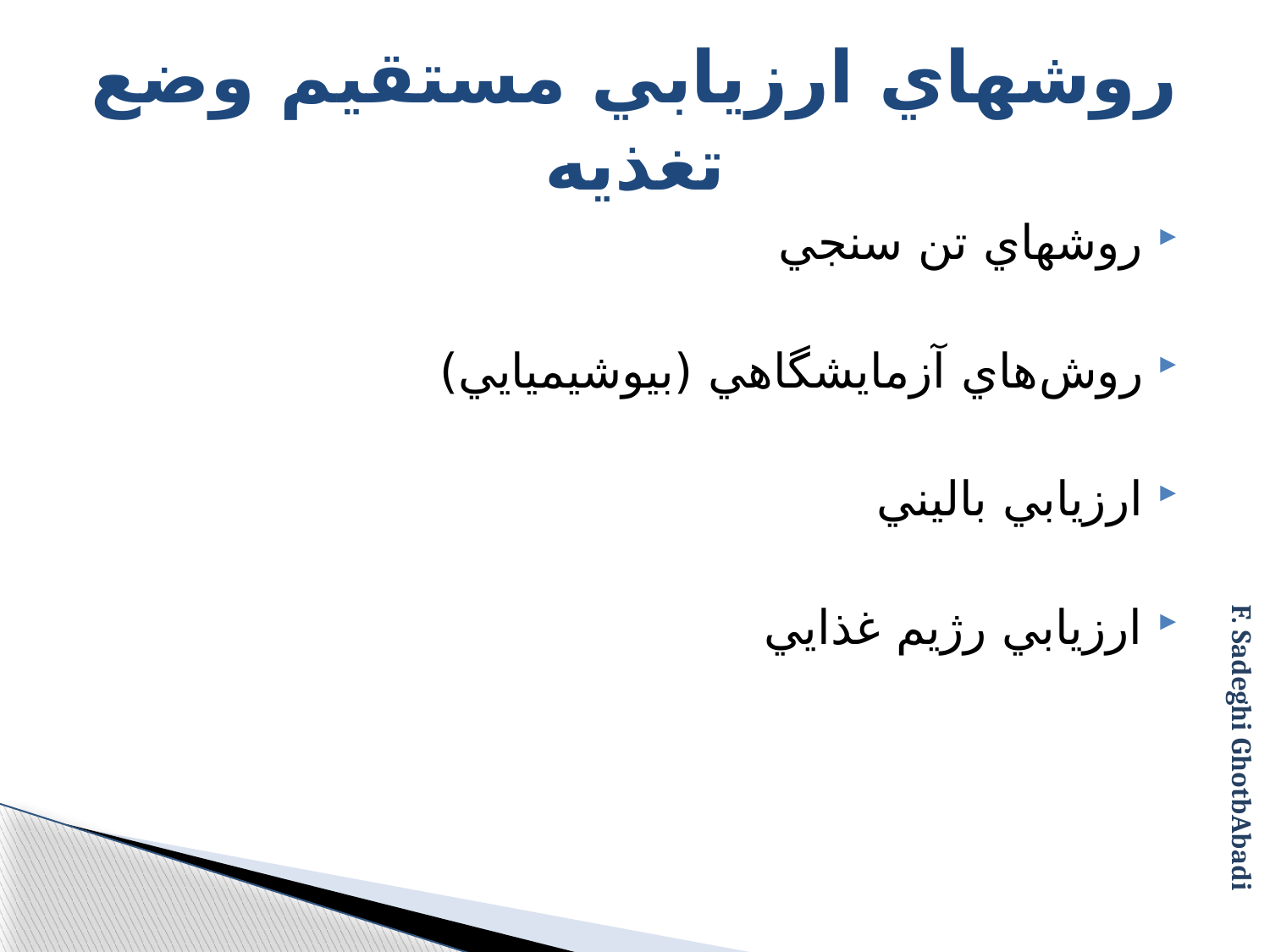

# روشهاي ارزيابي مستقيم وضع تغذيه
روشهاي تن سنجي

روش‌هاي آزمايشگاهي (بيوشيميايي)

ارزيابي باليني

ارزيابي رژيم غذايي